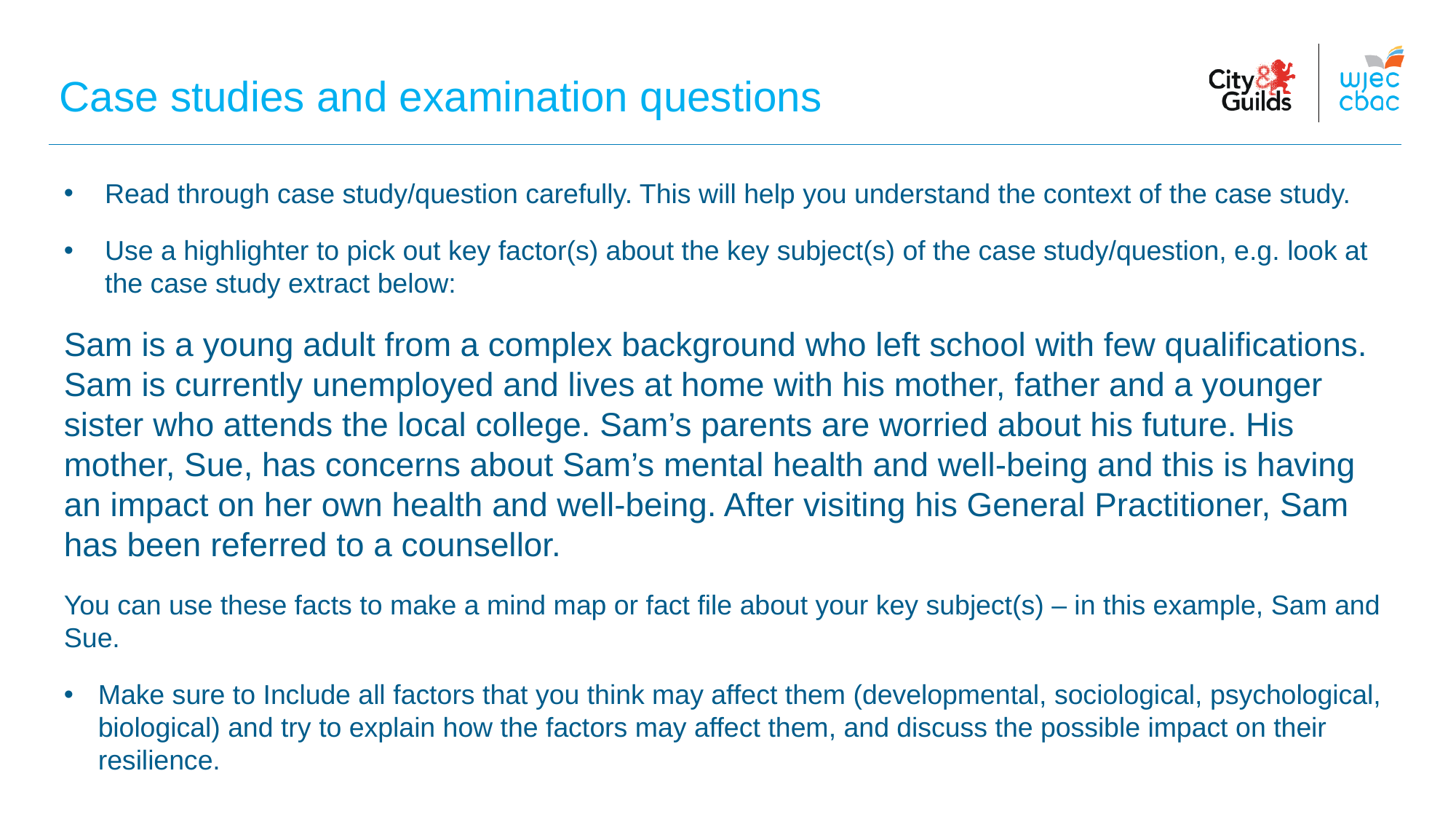

# Case studies and examination questions
Read through case study/question carefully. This will help you understand the context of the case study.
Use a highlighter to pick out key factor(s) about the key subject(s) of the case study/question, e.g. look at the case study extract below:
Sam is a young adult from a complex background who left school with few qualifications. Sam is currently unemployed and lives at home with his mother, father and a younger sister who attends the local college. Sam’s parents are worried about his future. His mother, Sue, has concerns about Sam’s mental health and well-being and this is having an impact on her own health and well-being. After visiting his General Practitioner, Sam has been referred to a counsellor.
You can use these facts to make a mind map or fact file about your key subject(s) – in this example, Sam and Sue.
Make sure to Include all factors that you think may affect them (developmental, sociological, psychological, biological) and try to explain how the factors may affect them, and discuss the possible impact on their resilience.